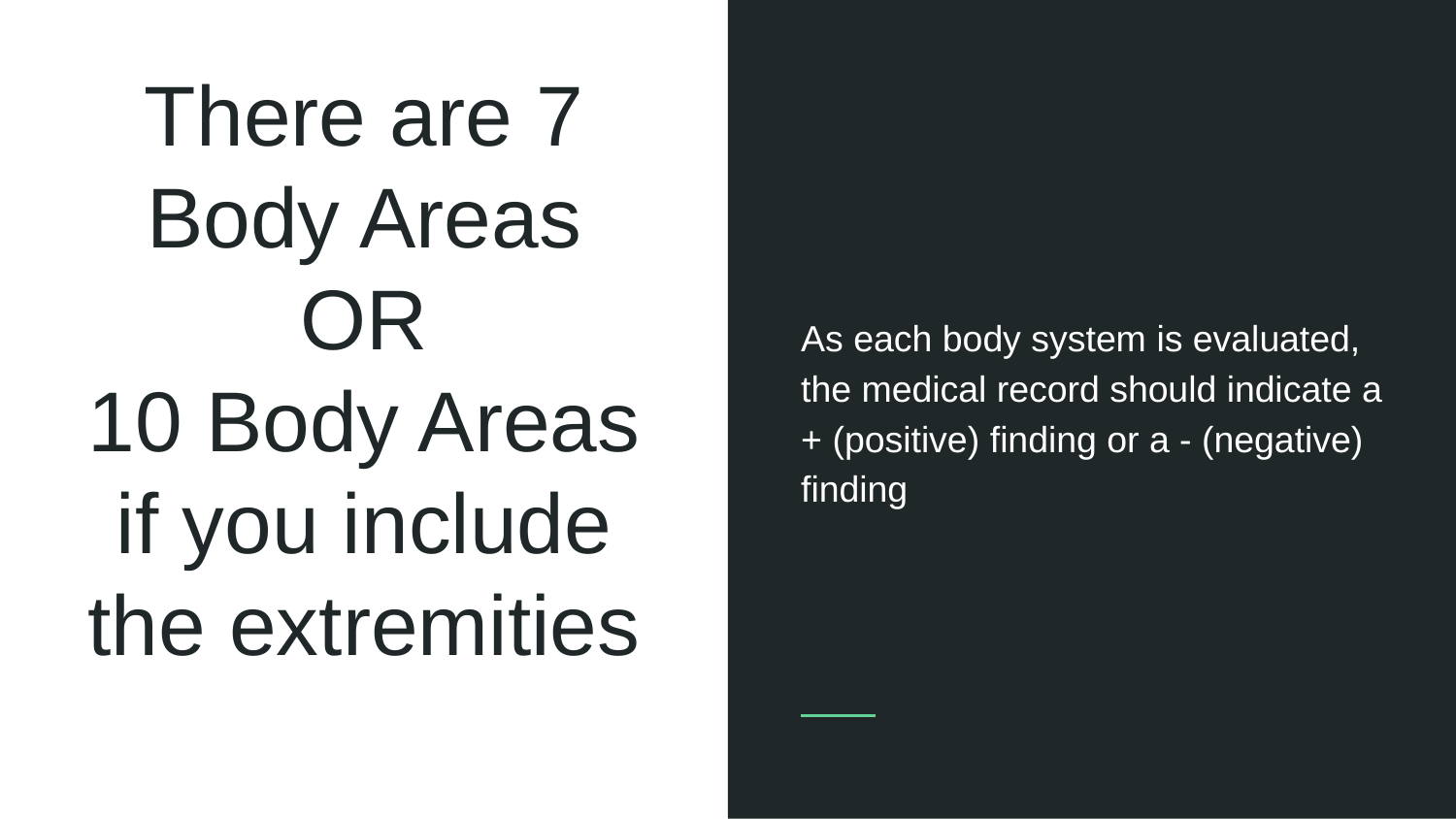

As each body system is evaluated, the medical record should indicate a + (positive) finding or a - (negative) finding
# There are 7 Body Areas
OR
10 Body Areas if you include the extremities